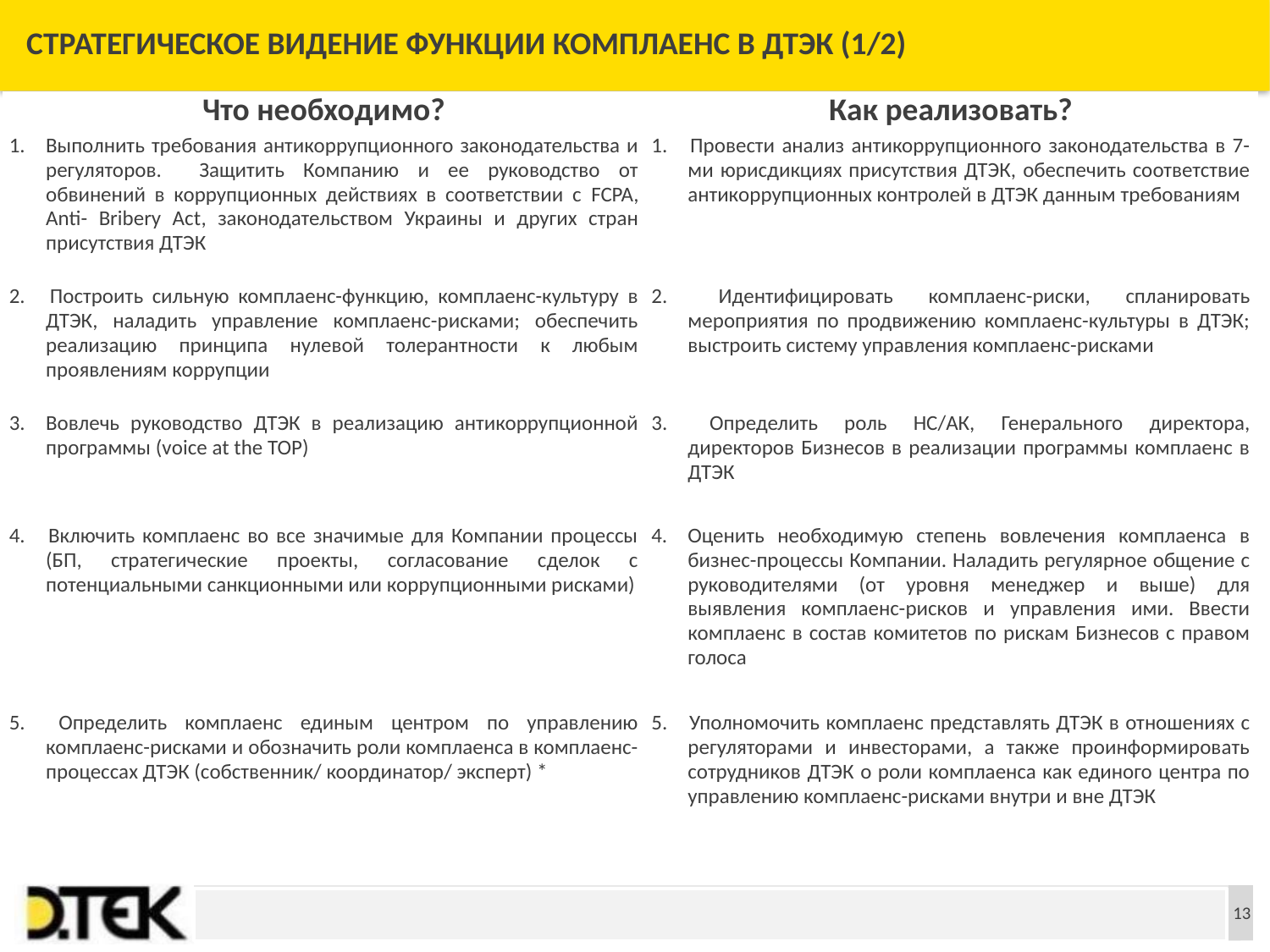

# Стратегическое видение функции комплаенс в ДТЭК (1/2)
| Что необходимо? | Как реализовать? |
| --- | --- |
| Выполнить требования антикоррупционного законодательства и регуляторов. Защитить Компанию и ее руководство от обвинений в коррупционных действиях в соответствии с FCPA, Anti- Bribery Act, законодательством Украины и других стран присутствия ДТЭК | 1. Провести анализ антикоррупционного законодательства в 7-ми юрисдикциях присутствия ДТЭК, обеспечить соответствие антикоррупционных контролей в ДТЭК данным требованиям |
| 2. Построить сильную комплаенс-функцию, комплаенс-культуру в ДТЭК, наладить управление комплаенс-рисками; обеспечить реализацию принципа нулевой толерантности к любым проявлениям коррупции | 2. Идентифицировать комплаенс-риски, спланировать мероприятия по продвижению комплаенс-культуры в ДТЭК; выстроить систему управления комплаенс-рисками |
| Вовлечь руководство ДТЭК в реализацию антикоррупционной программы (voice at the TOP) | 3. Определить роль НС/АК, Генерального директора, директоров Бизнесов в реализации программы комплаенс в ДТЭК |
| 4. Включить комплаенс во все значимые для Компании процессы (БП, стратегические проекты, согласование сделок с потенциальными санкционными или коррупционными рисками) | Оценить необходимую степень вовлечения комплаенса в бизнес-процессы Компании. Наладить регулярное общение с руководителями (от уровня менеджер и выше) для выявления комплаенс-рисков и управления ими. Ввести комплаенс в состав комитетов по рискам Бизнесов с правом голоса |
| 5. Определить комплаенс единым центром по управлению комплаенс-рисками и обозначить роли комплаенса в комплаенс-процессах ДТЭК (собственник/ координатор/ эксперт) \* | 5. Уполномочить комплаенс представлять ДТЭК в отношениях с регуляторами и инвесторами, а также проинформировать сотрудников ДТЭК о роли комплаенса как единого центра по управлению комплаенс-рисками внутри и вне ДТЭК |

13